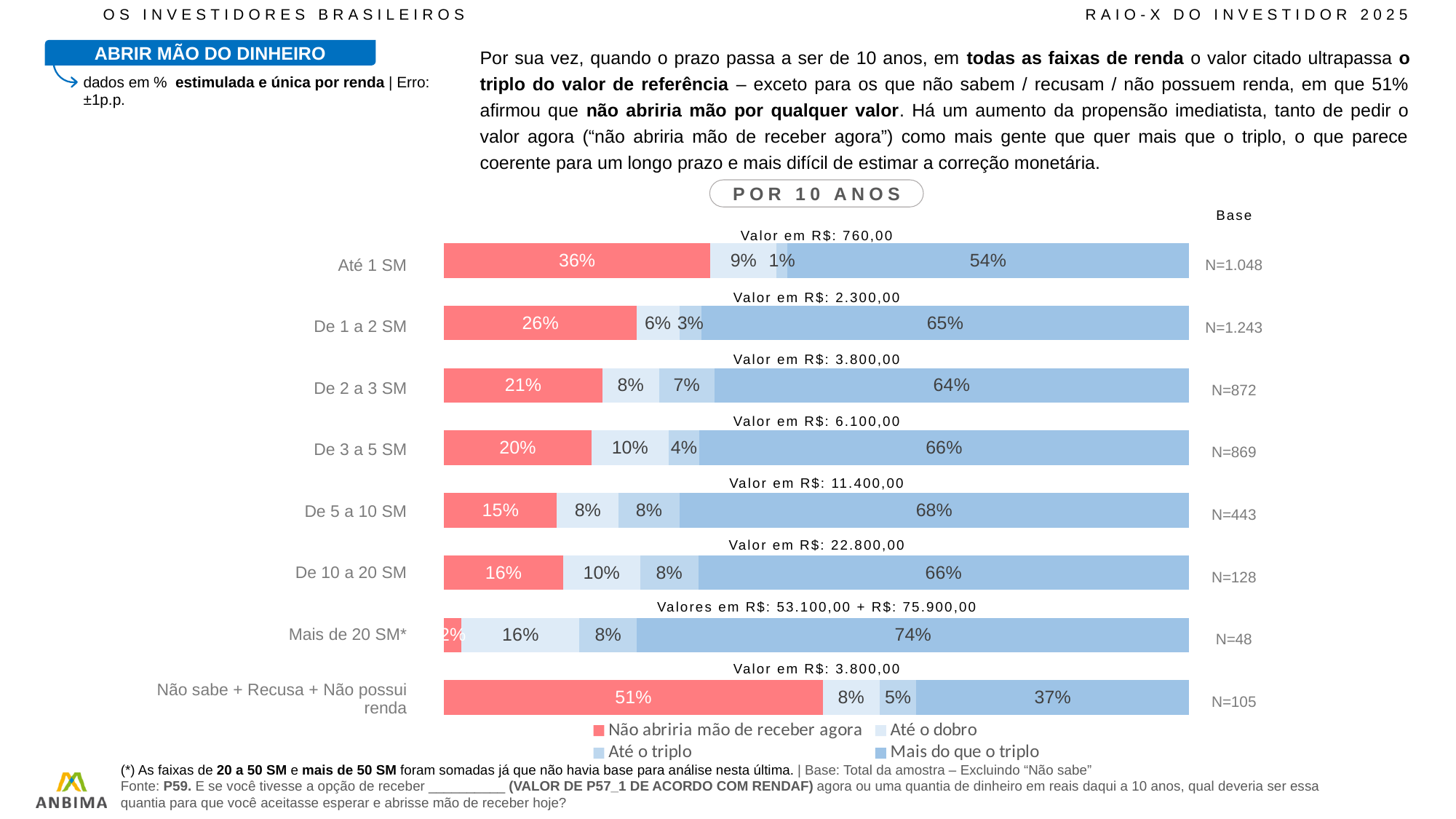

OS INVESTIDORES BRASILEIROS						RAIO-X DO INVESTIDOR 2025
Por sua vez, quando o prazo passa a ser de 10 anos, em todas as faixas de renda o valor citado ultrapassa o triplo do valor de referência – exceto para os que não sabem / recusam / não possuem renda, em que 51% afirmou que não abriria mão por qualquer valor. Há um aumento da propensão imediatista, tanto de pedir o valor agora (“não abriria mão de receber agora”) como mais gente que quer mais que o triplo, o que parece coerente para um longo prazo e mais difícil de estimar a correção monetária.
ABRIR MÃO DO DINHEIRO

dados em %  estimulada e única por renda | Erro: ±1p.p.
POR 10 ANOS
Base

### Chart

| Category | Não abriria mão de receber agora | Até o dobro | Até o triplo | Mais do que o triplo |
|---|---|---|---|---|
| Até 1 SM | 35.74 | 8.92 | 1.4 | 53.94 |
| De 1 a 2 SM | 25.82 | 5.77 | 2.95 | 65.47 |
| De 2 a 3 SM | 21.25 | 7.6 | 7.42 | 63.74 |
| De 3 a 5 SM | 19.78 | 10.38 | 4.1 | 65.73 |
| De 5 a 10 SM | 15.14 | 8.3 | 8.14 | 68.42 |
| De 10 a 20 SM | 15.95 | 10.37 | 7.8 | 65.88 |
| Mais de 20 SM | 2.31 | 15.87 | 7.7 | 74.11999999999999 |
| Não sabe / Recusa | 50.85 | 7.6 | 4.97 | 36.58 |
Valor em R$: 760,00
| N=1.048 |
| --- |
| N=1.243 |
| N=872 |
| N=869 |
| N=443 |
| N=128 |
| N=48 |
| N=105 |
| Até 1 SM |
| --- |
| De 1 a 2 SM |
| De 2 a 3 SM |
| De 3 a 5 SM |
| De 5 a 10 SM |
| De 10 a 20 SM |
| Mais de 20 SM\* |
| Não sabe + Recusa + Não possui renda |
Valor em R$: 2.300,00
Valor em R$: 3.800,00
Valor em R$: 6.100,00
Valor em R$: 11.400,00
Valor em R$: 22.800,00
Valores em R$: 53.100,00 + R$: 75.900,00
Valor em R$: 3.800,00
(*) As faixas de 20 a 50 SM e mais de 50 SM foram somadas já que não havia base para análise nesta última. | Base: Total da amostra – Excluindo “Não sabe”
Fonte: P59. E se você tivesse a opção de receber __________ (VALOR DE P57_1 DE ACORDO COM RENDAF) agora ou uma quantia de dinheiro em reais daqui a 10 anos, qual deveria ser essa quantia para que você aceitasse esperar e abrisse mão de receber hoje?